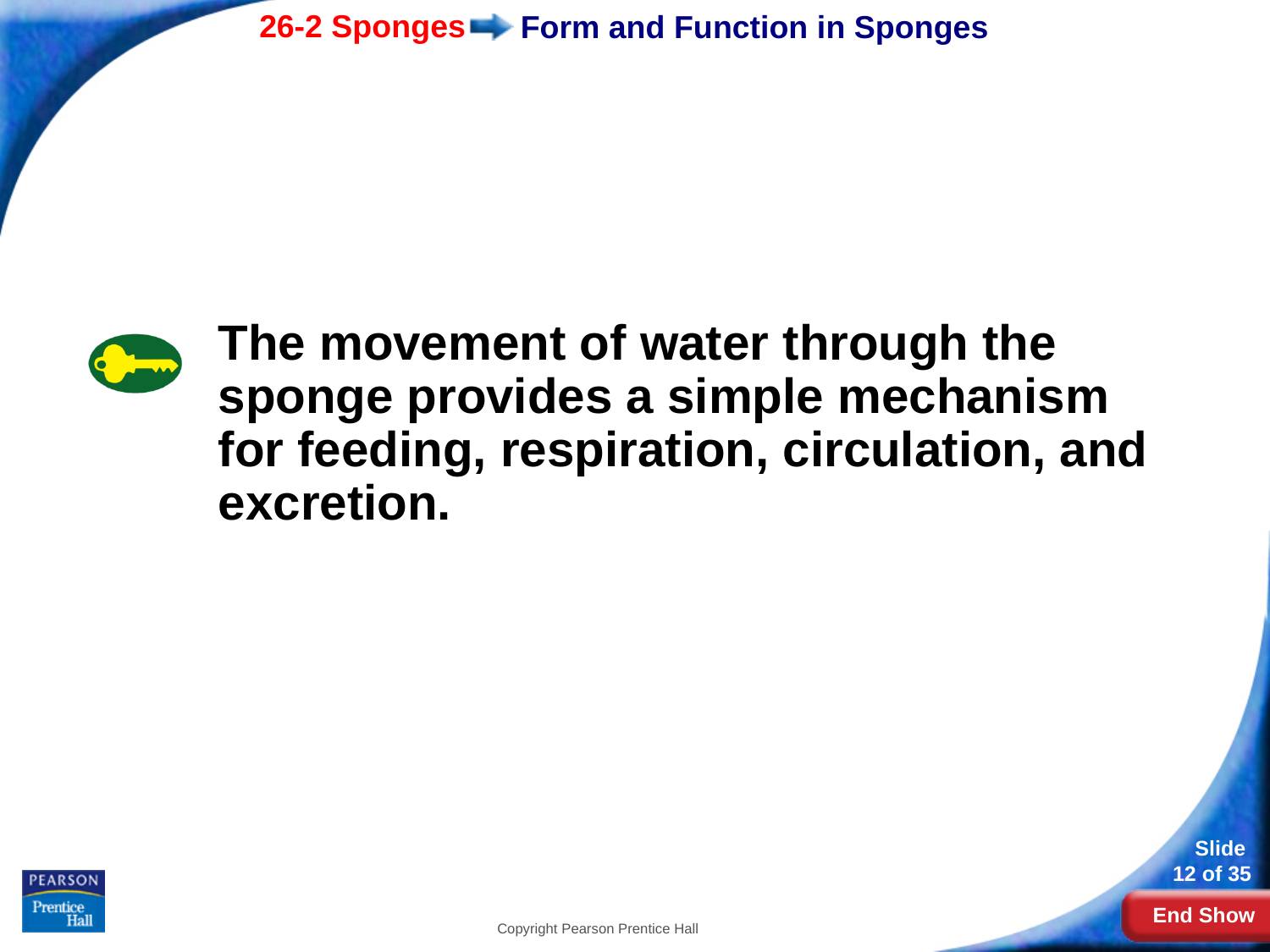

# Form and Function in Sponges

The movement of water through the sponge provides a simple mechanism for feeding, respiration, circulation, and excretion.

Copyright Pearson Prentice Hall